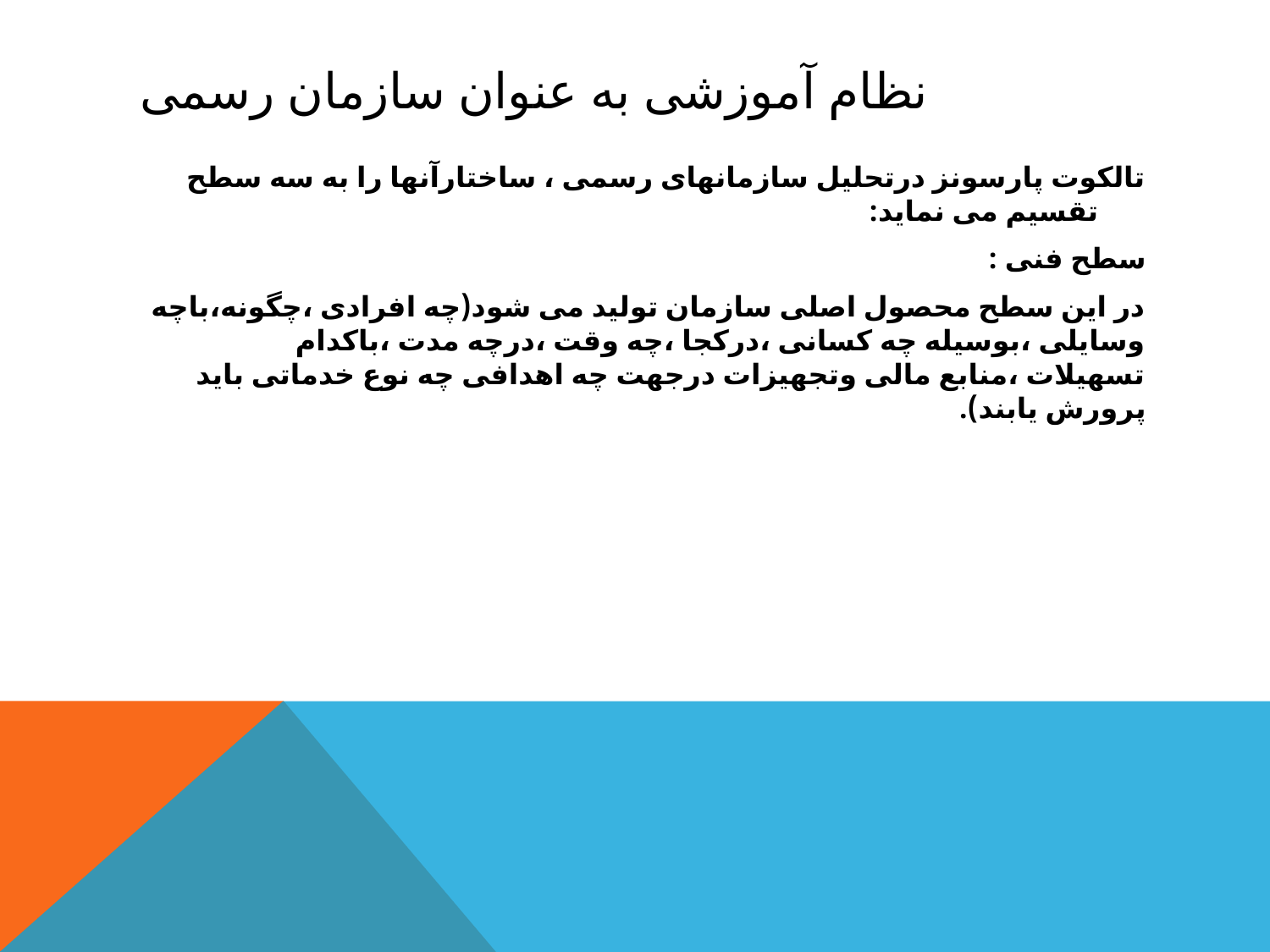

# نظام آموزشی به عنوان سازمان رسمی
تالکوت پارسونز درتحلیل سازمانهای رسمی ، ساختارآنها را به سه سطح تقسیم می نماید:
سطح فنی :
در این سطح محصول اصلی سازمان تولید می شود(چه افرادی ،چگونه،باچه وسایلی ،بوسیله چه کسانی ،درکجا ،چه وقت ،درچه مدت ،باکدام تسهیلات ،منابع مالی وتجهیزات درجهت چه اهدافی چه نوع خدماتی باید پرورش یابند).